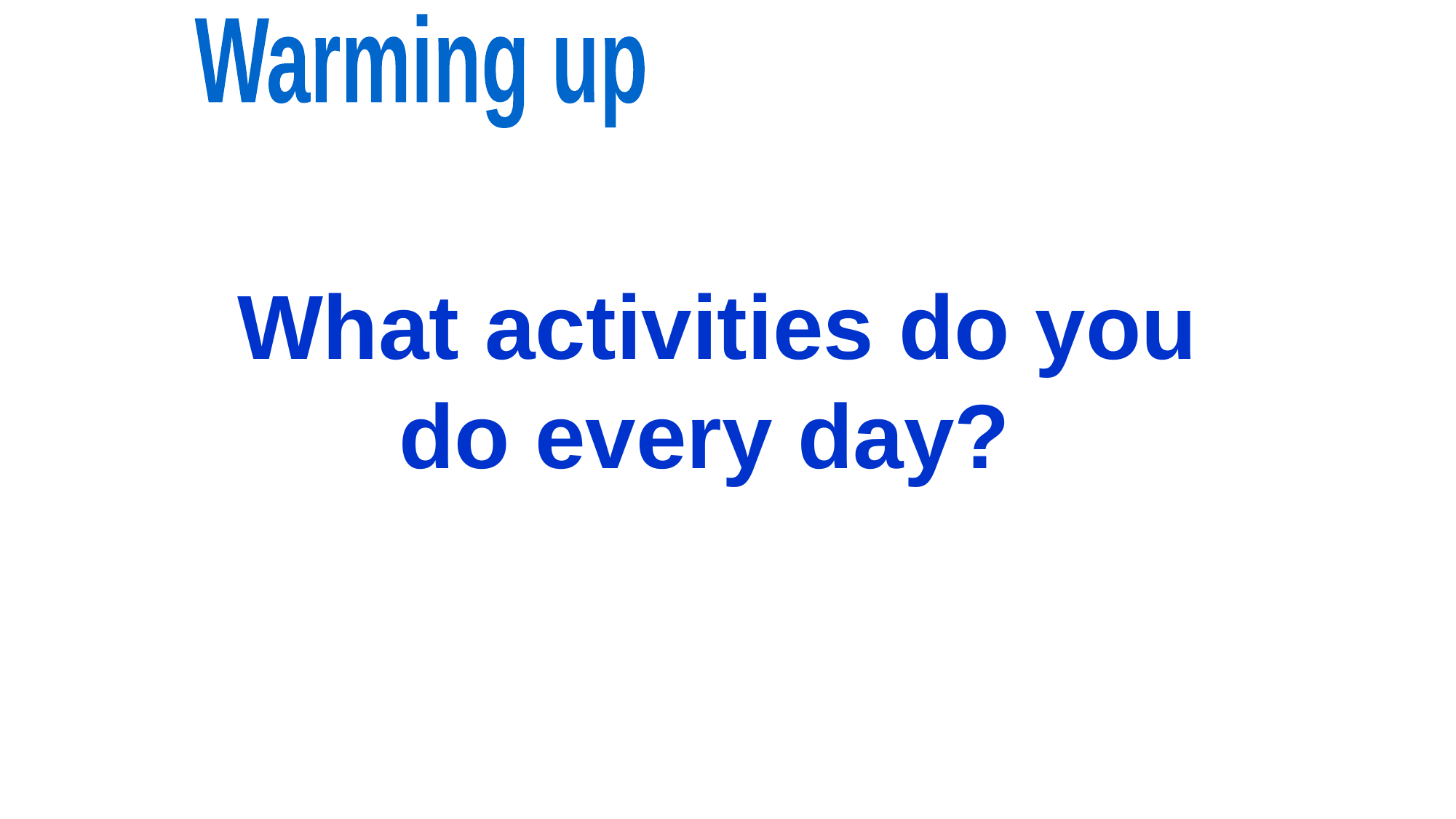

Warming up
What activities do you do every day?